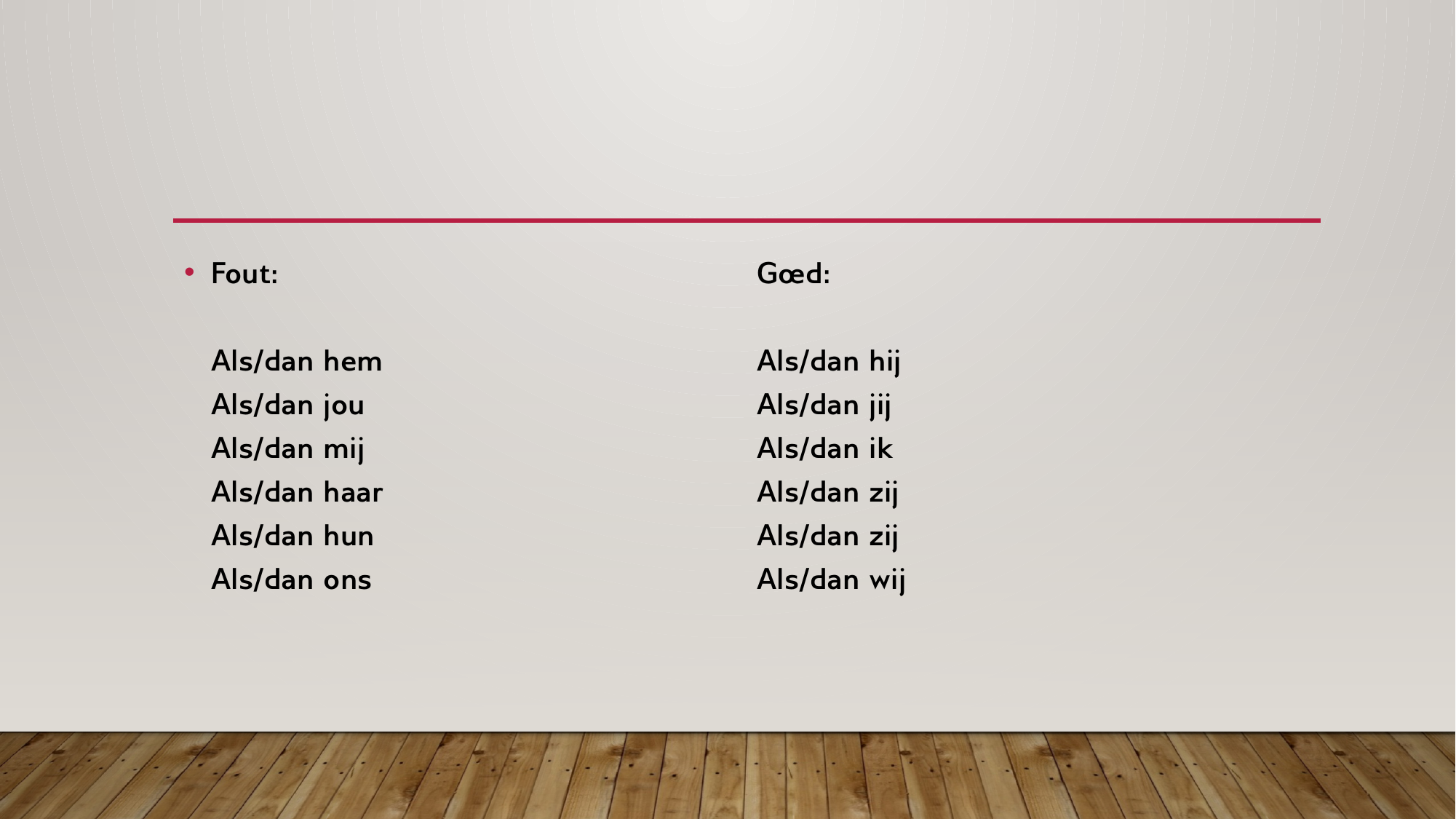

#
Fout:					Goed:
Als/dan hem				Als/dan hij
Als/dan jou				Als/dan jij
Als/dan mij				Als/dan ik
Als/dan haar				Als/dan zij
Als/dan hun				Als/dan zij
Als/dan ons				Als/dan wij